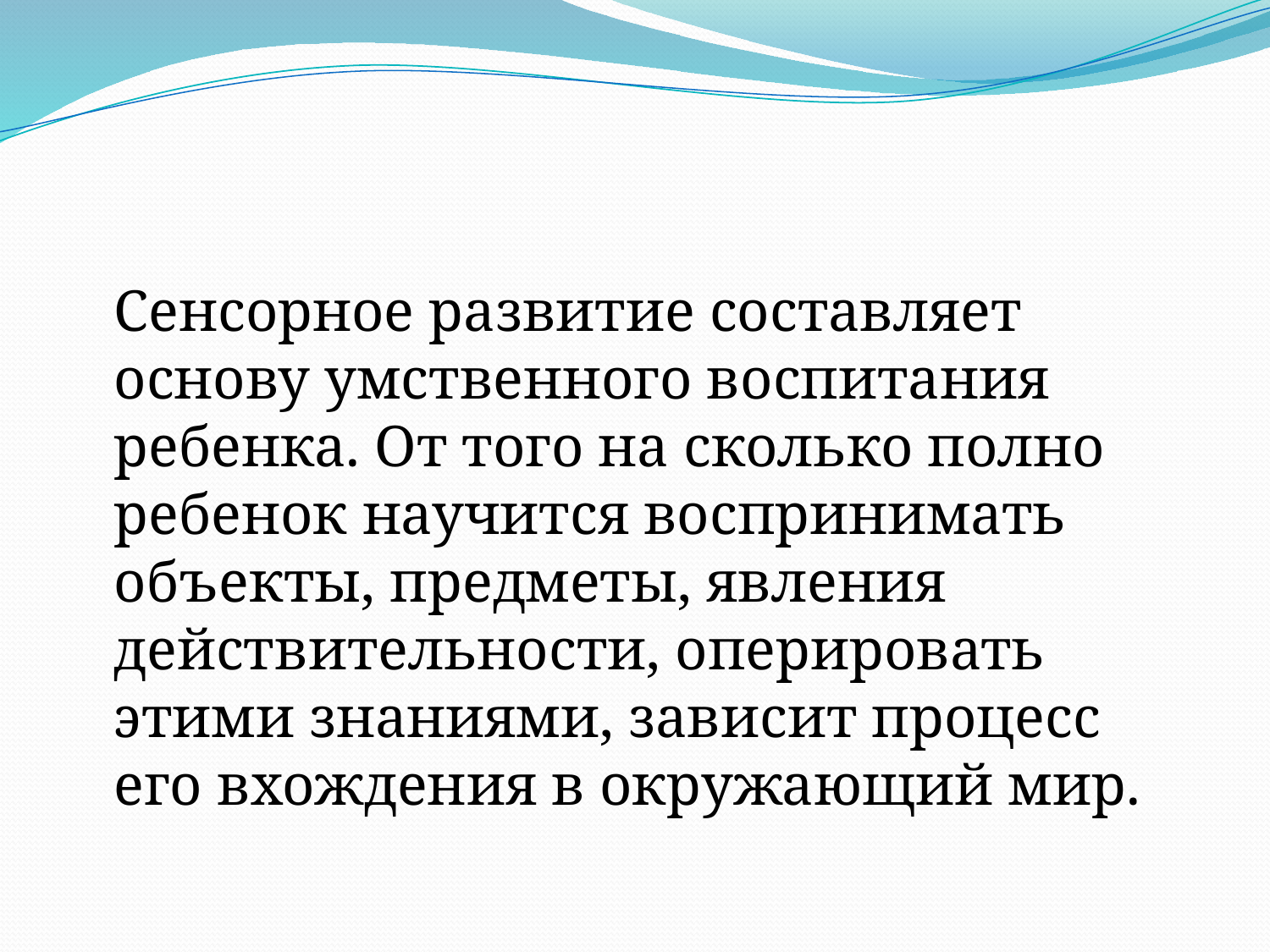

#
	Сенсорное развитие составляет основу умственного воспитания ребенка. От того на сколько полно ребенок научится воспринимать  объекты, предметы, явления действительности, оперировать этими знаниями, зависит процесс его вхождения в окружающий мир.